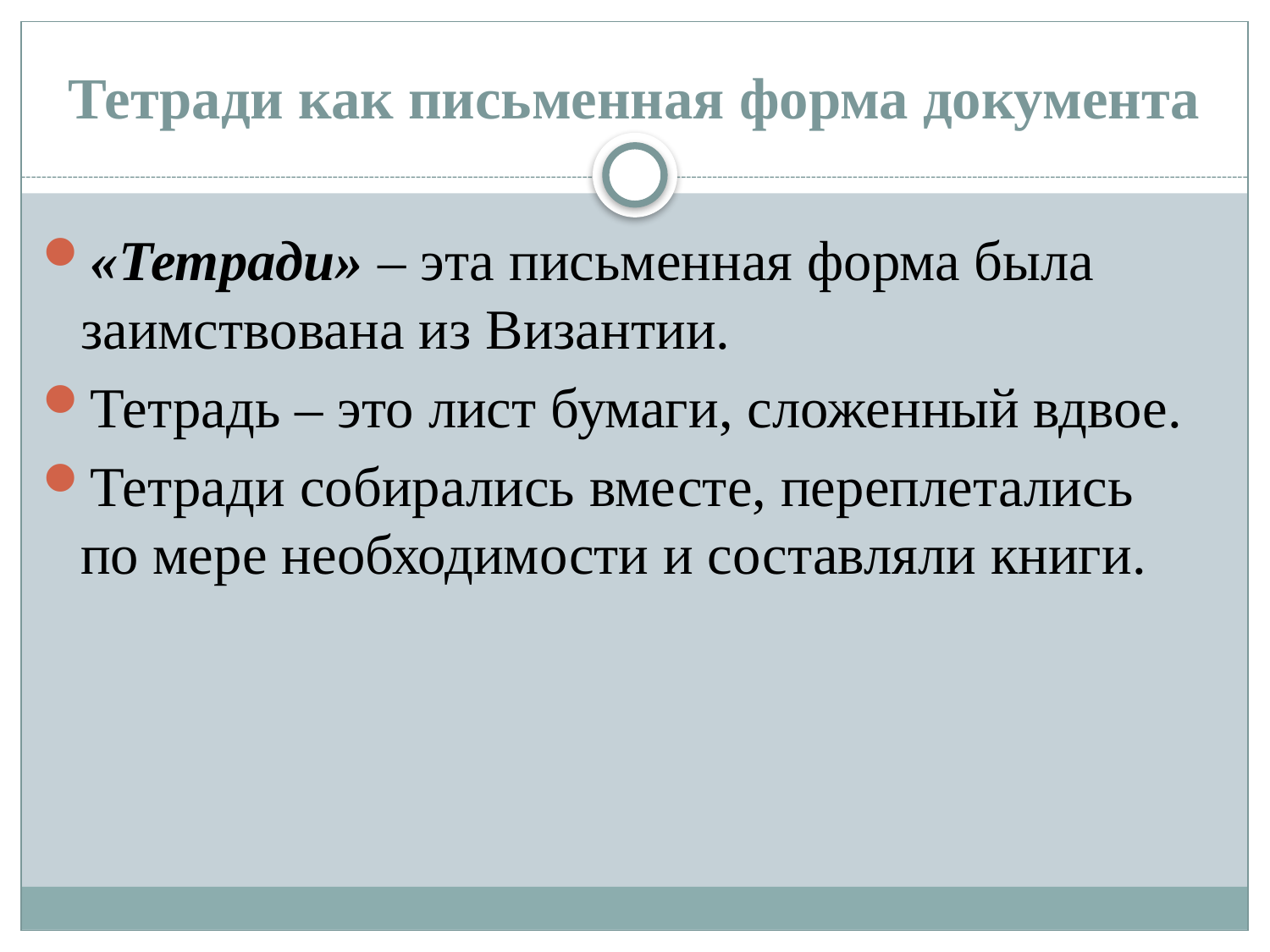

# Тетради как письменная форма документа
«Тетради» – эта письменная форма была заимствована из Византии.
Тетрадь – это лист бумаги, сложенный вдвое.
Тетради собирались вместе, переплетались по мере необходимости и составляли книги.